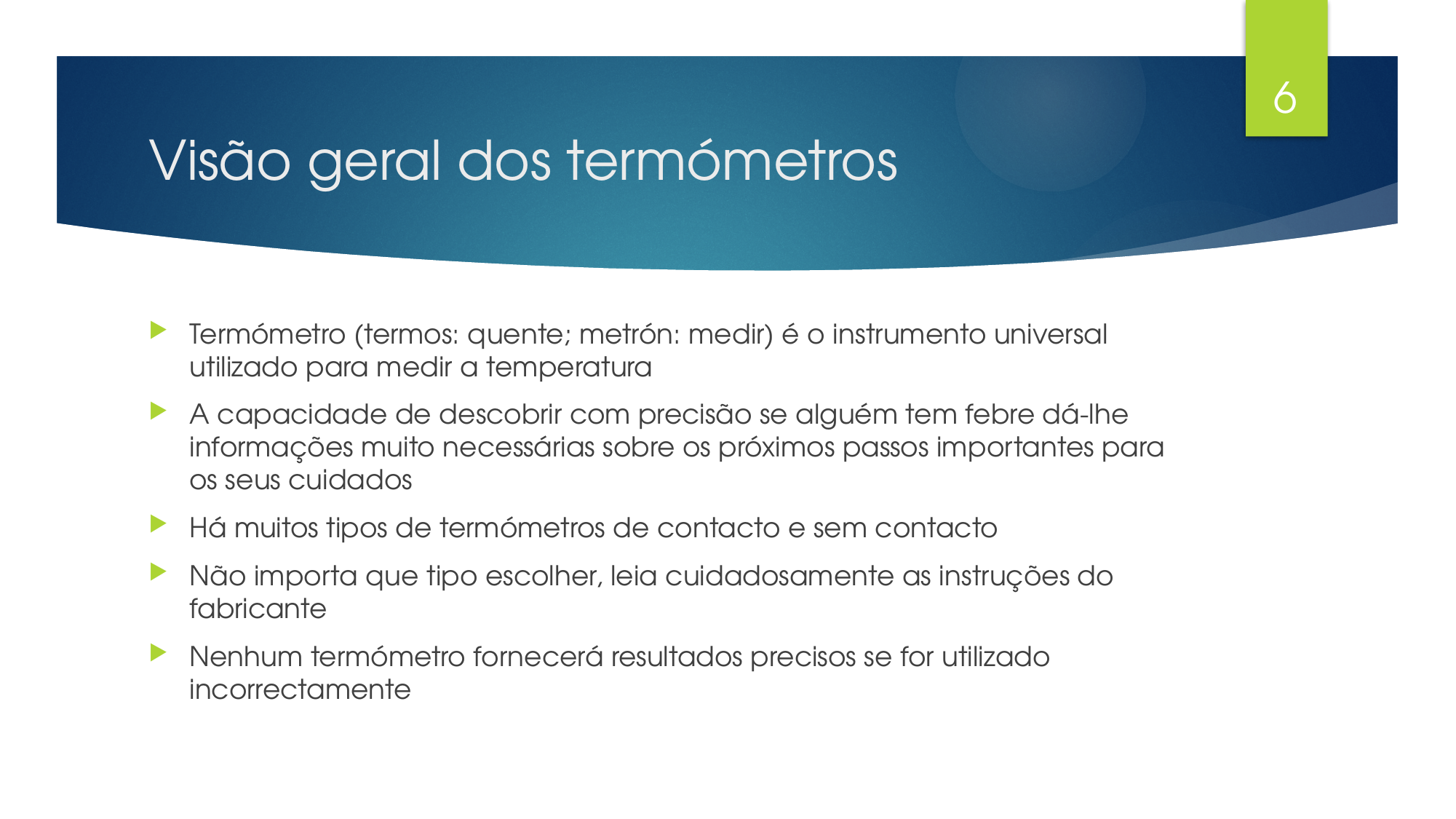

6
# Visão geral dos termómetros
Termómetro (termos: quente; metrón: medir) é o instrumento universal utilizado para medir a temperatura
A capacidade de descobrir com precisão se alguém tem febre dá-lhe informações muito necessárias sobre os próximos passos importantes para os seus cuidados
Há muitos tipos de termómetros de contacto e sem contacto
Não importa que tipo escolher, leia cuidadosamente as instruções do fabricante
Nenhum termómetro fornecerá resultados precisos se for utilizado incorrectamente